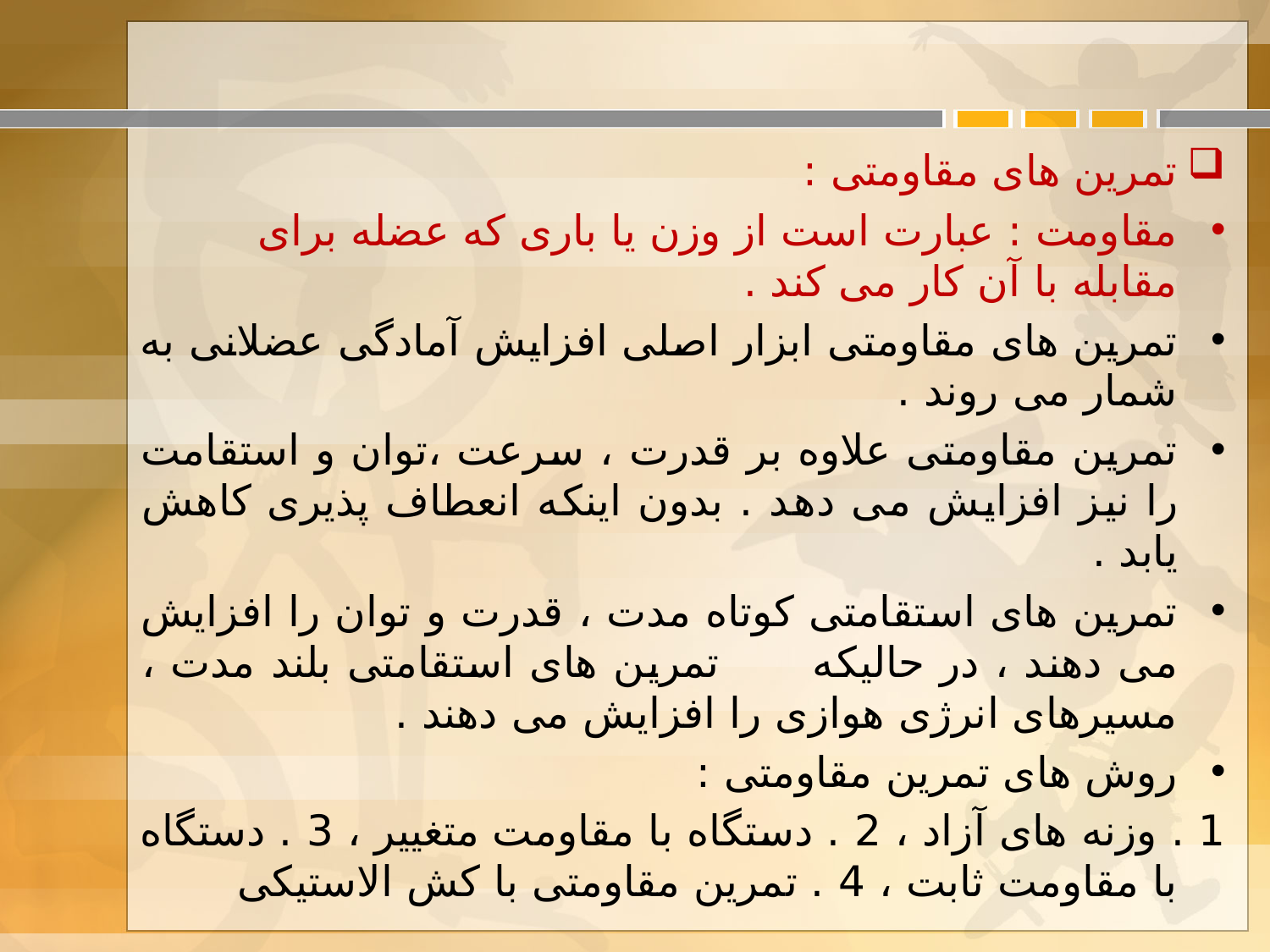

#
تمرین های مقاومتی :
مقاومت : عبارت است از وزن یا باری که عضله برای مقابله با آن کار می کند .
تمرین های مقاومتی ابزار اصلی افزایش آمادگی عضلانی به شمار می روند .
تمرین مقاومتی علاوه بر قدرت ، سرعت ،توان و استقامت را نیز افزایش می دهد . بدون اینکه انعطاف پذیری کاهش یابد .
تمرین های استقامتی کوتاه مدت ، قدرت و توان را افزایش می دهند ، در حالیکه      تمرین های استقامتی بلند مدت ، مسیرهای انرژی هوازی را افزایش می دهند .
روش های تمرین مقاومتی :
1 . وزنه های آزاد ، 2 . دستگاه با مقاومت متغییر ، 3 . دستگاه با مقاومت ثابت ، 4 . تمرین مقاومتی با کش الاستیکی